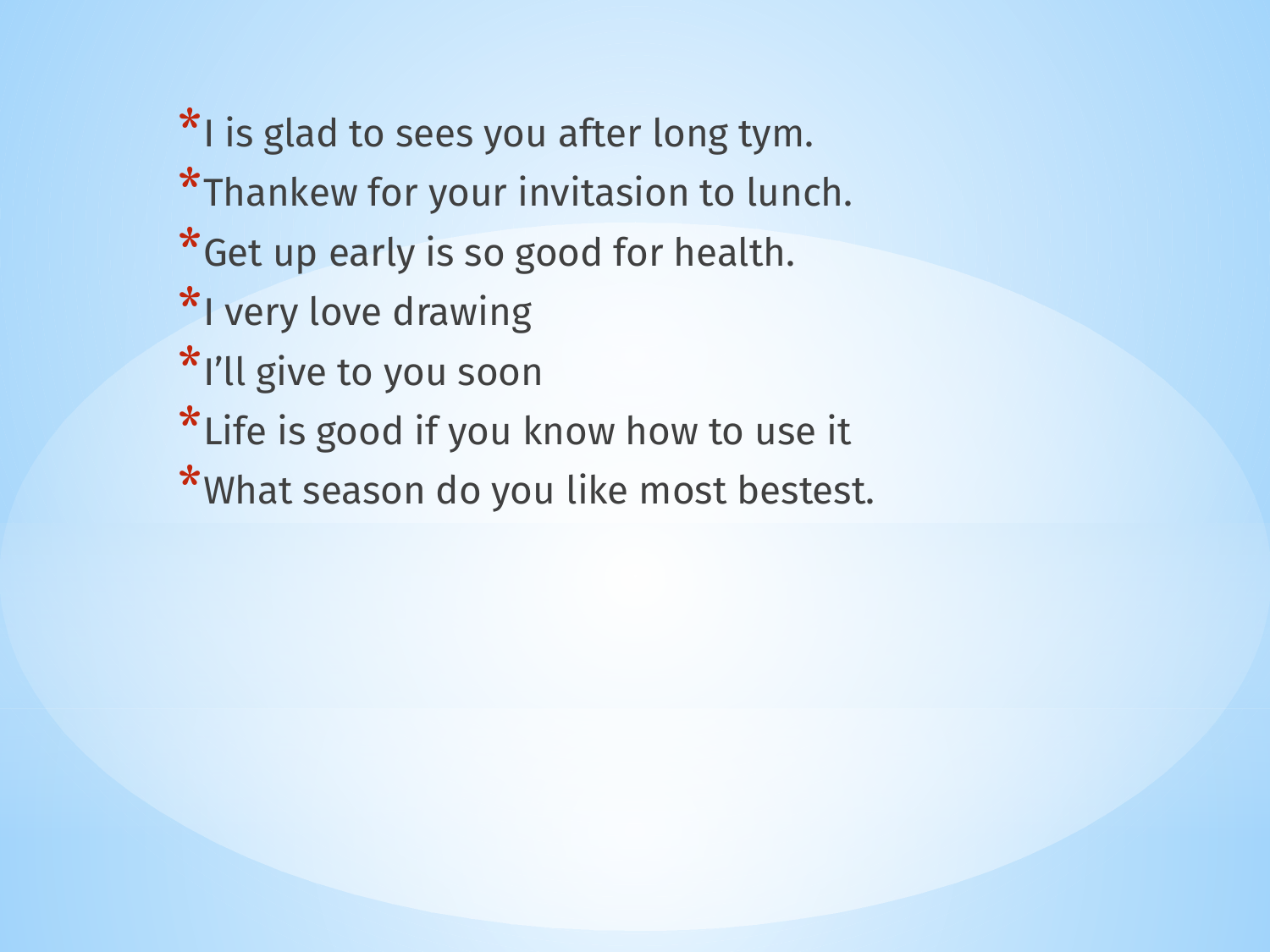

I is glad to sees you after long tym.
Thankew for your invitasion to lunch.
Get up early is so good for health.
I very love drawing
I’ll give to you soon
Life is good if you know how to use it
What season do you like most bestest.